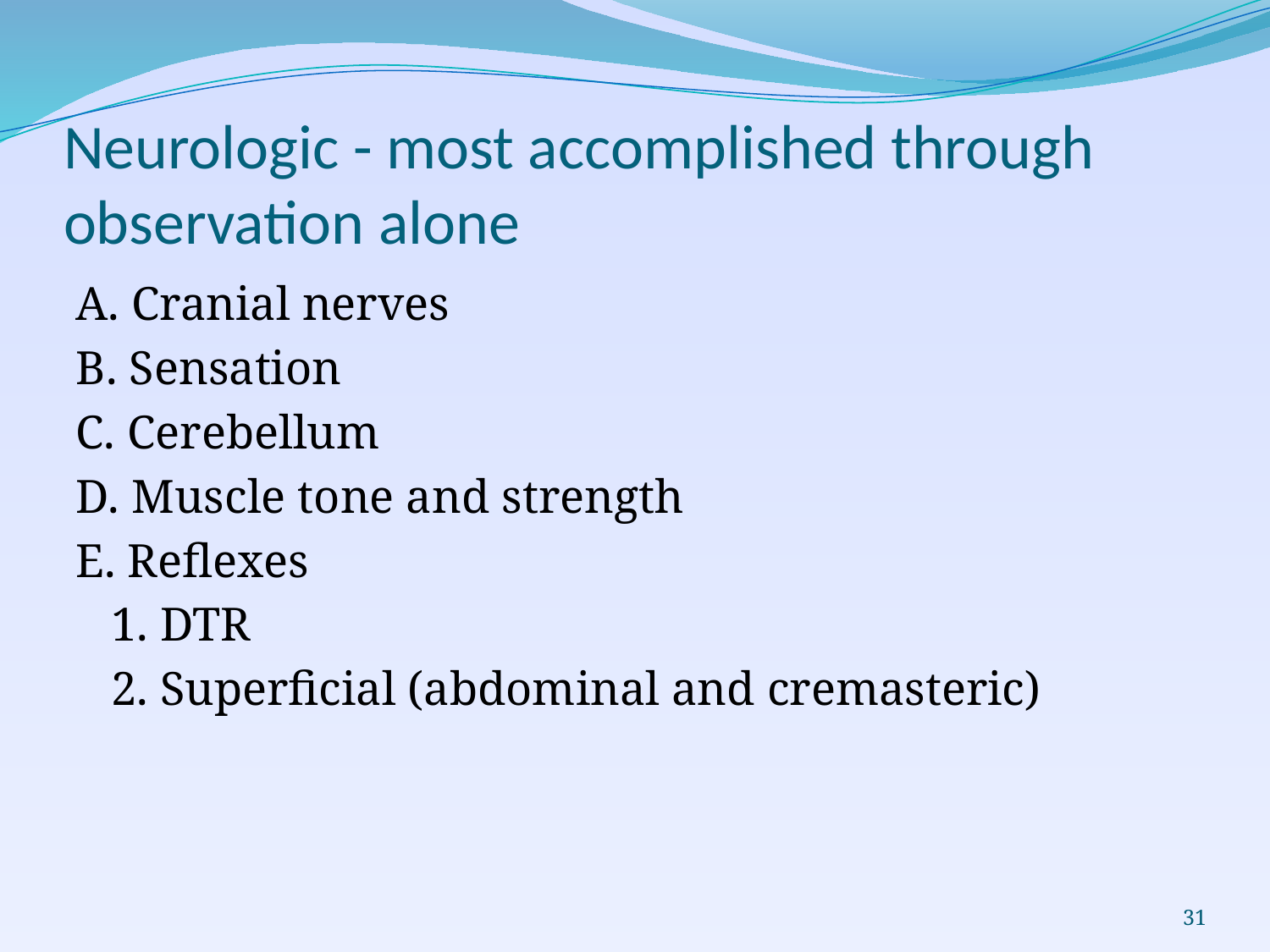

# Neurologic - most accomplished through observation alone
A. Cranial nerves
B. Sensation
C. Cerebellum
D. Muscle tone and strength
E. Reflexes
   1. DTR
   2. Superficial (abdominal and cremasteric)

31